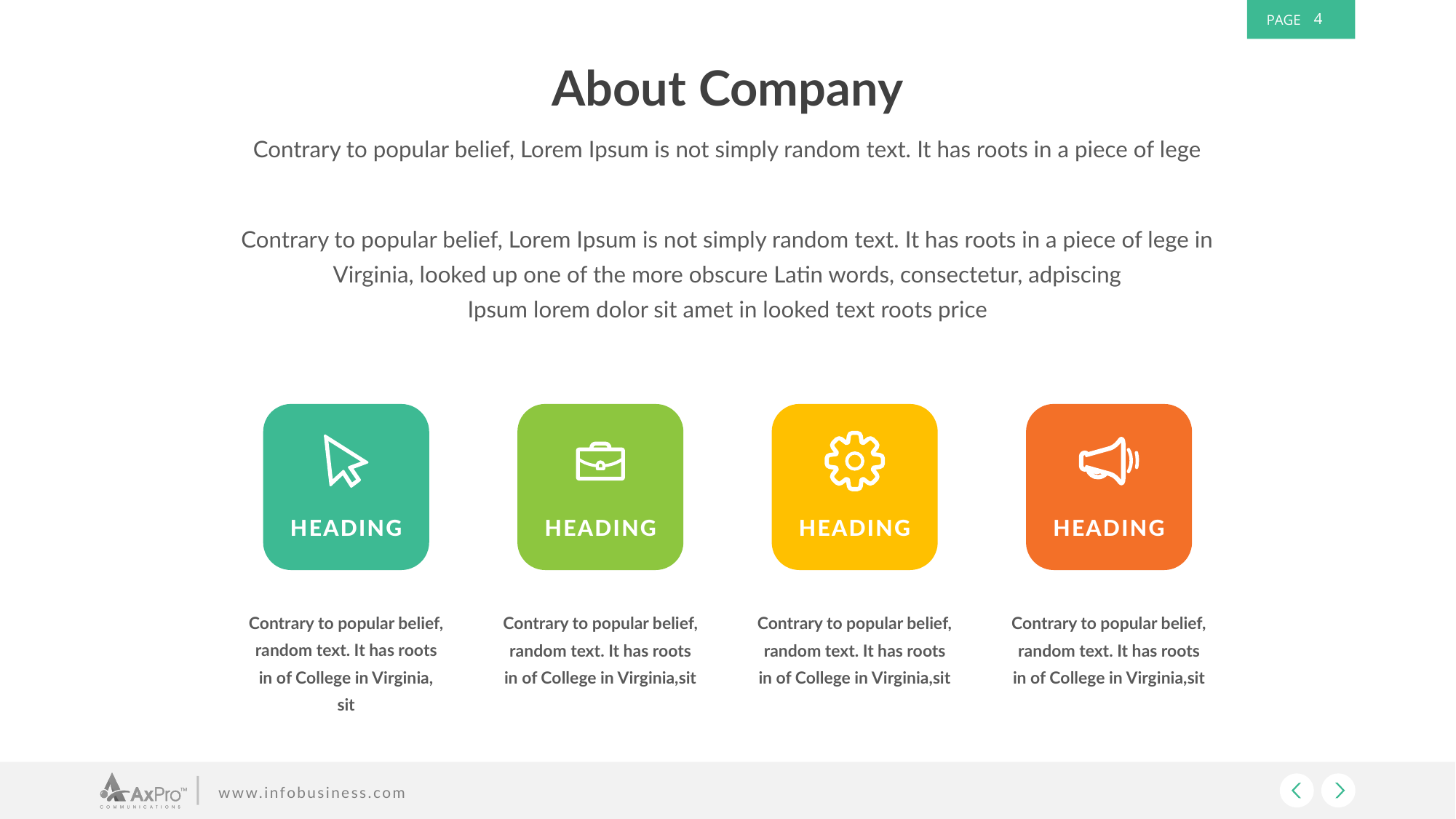

4
About Company
Contrary to popular belief, Lorem Ipsum is not simply random text. It has roots in a piece of lege
Contrary to popular belief, Lorem Ipsum is not simply random text. It has roots in a piece of lege in Virginia, looked up one of the more obscure Latin words, consectetur, adpiscing
Ipsum lorem dolor sit amet in looked text roots price

HEADING
HEADING
HEADING
HEADING
Contrary to popular belief, random text. It has roots in of College in Virginia, sit
Contrary to popular belief, random text. It has roots in of College in Virginia,sit
Contrary to popular belief, random text. It has roots in of College in Virginia,sit
Contrary to popular belief, random text. It has roots in of College in Virginia,sit
www.infobusiness.com